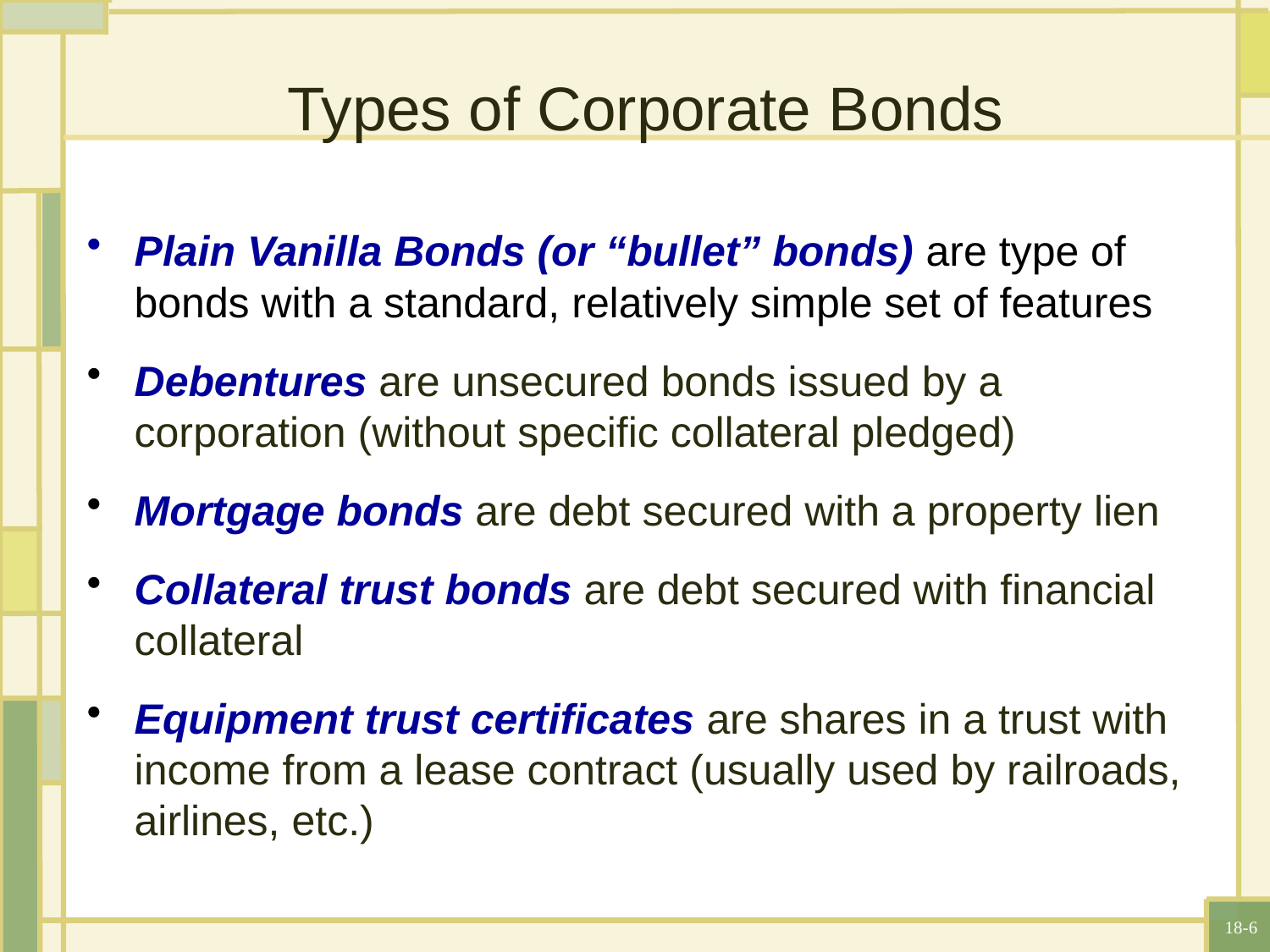

Types of Corporate Bonds

Plain Vanilla Bonds (or “bullet” bonds) are type of bonds with a standard, relatively simple set of features

Debentures are unsecured bonds issued by a corporation (without specific collateral pledged)

Mortgage bonds are debt secured with a property lien

Collateral trust bonds are debt secured with financial collateral

Equipment trust certificates are shares in a trust with income from a lease contract (usually used by railroads, airlines, etc.)